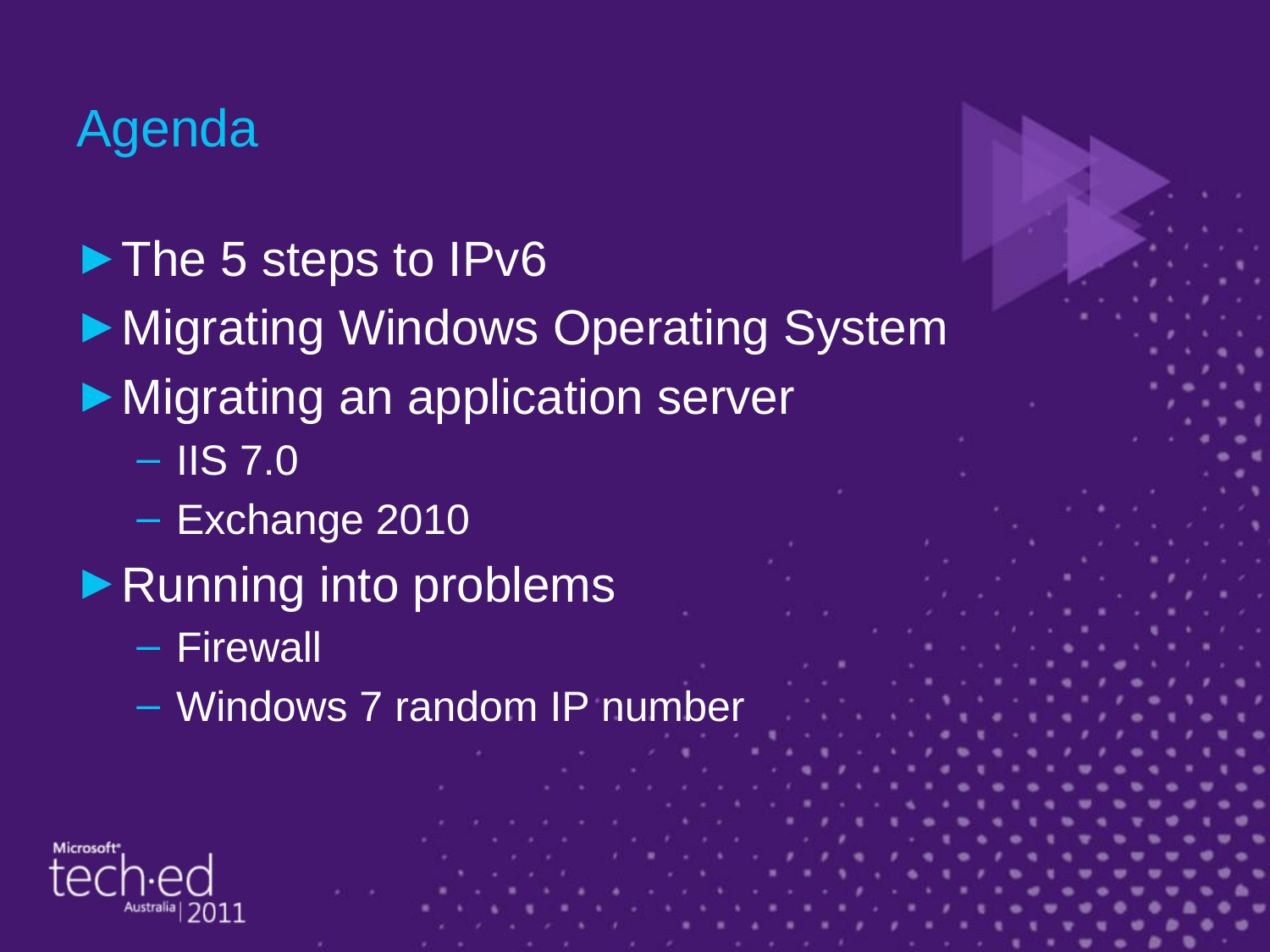

# Agenda
The 5 steps to IPv6
Migrating Windows Operating System
Migrating an application server
IIS 7.0
Exchange 2010
Running into problems
Firewall
Windows 7 random IP number